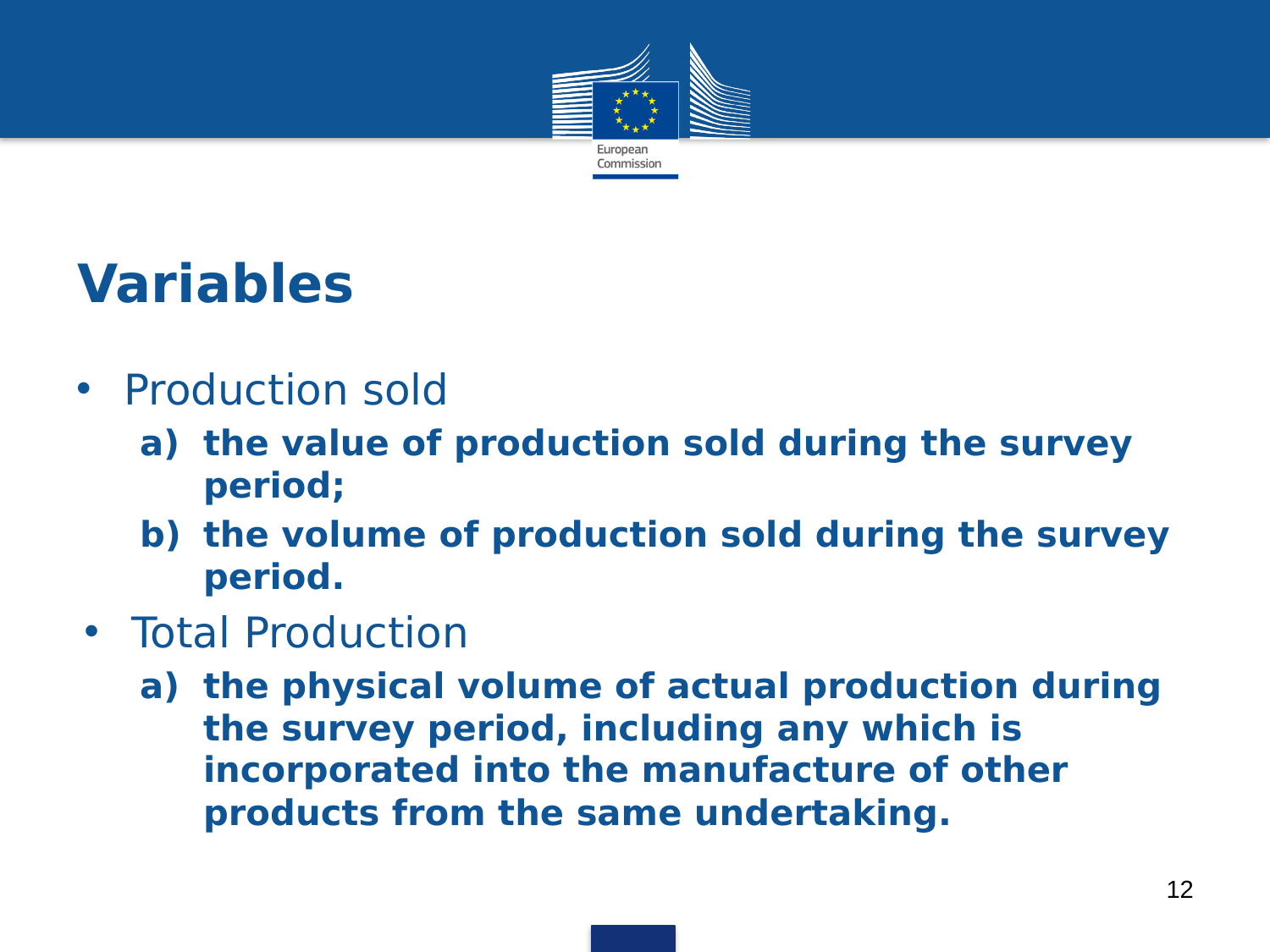

# Variables
Production sold
the value of production sold during the survey period;
the volume of production sold during the survey period.
Total Production
the physical volume of actual production during the survey period, including any which is incorporated into the manufacture of other products from the same undertaking.
12